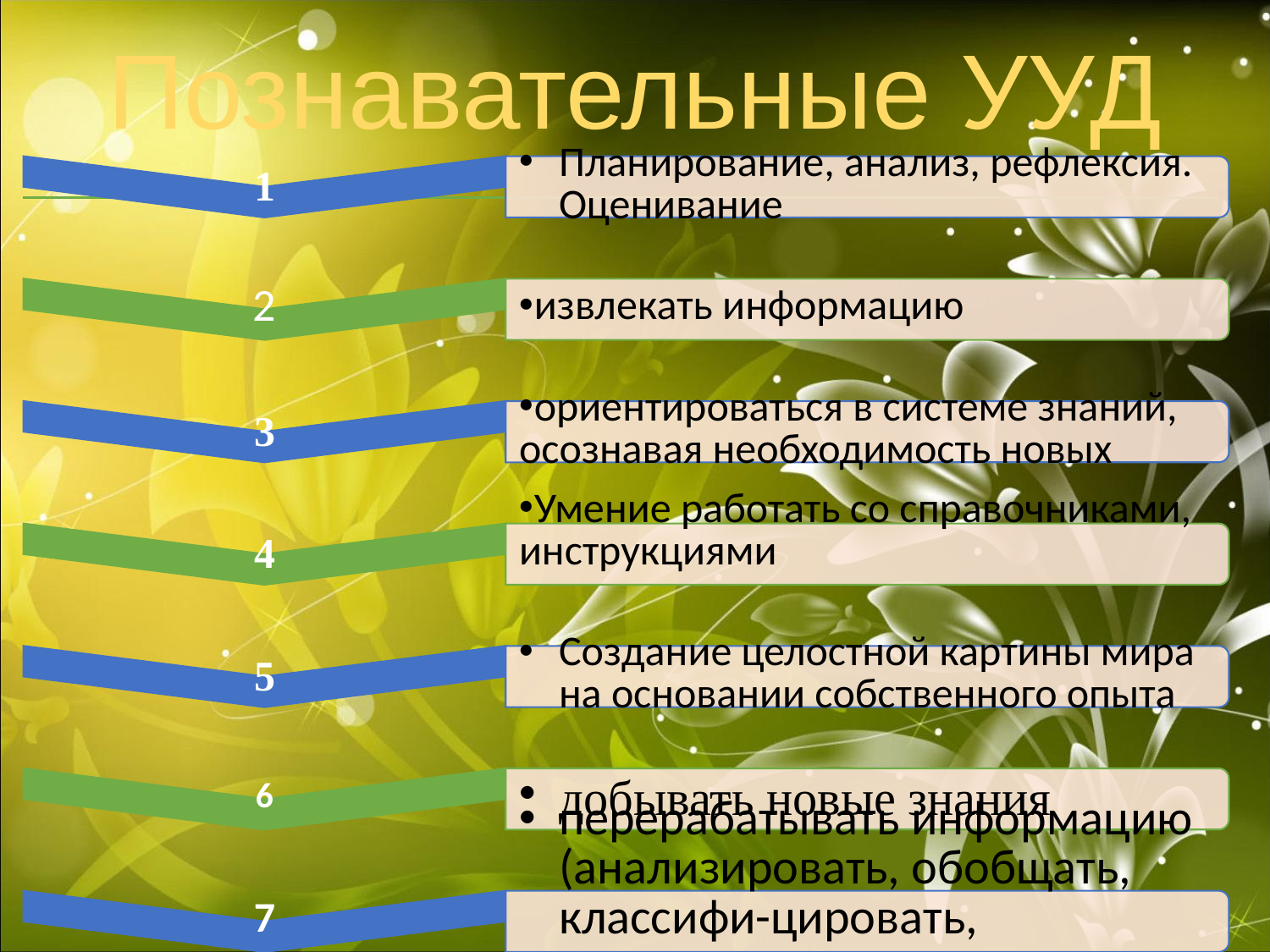

Познавательные УУД
1
3
ориентироваться в системе знаний, осознавая необходимость новых
4
Умение работать со справочниками, инструкциями
5
2
извлекать информацию
Создание целостной картины мира на основании собственного опыта
6
добывать новые знания
7